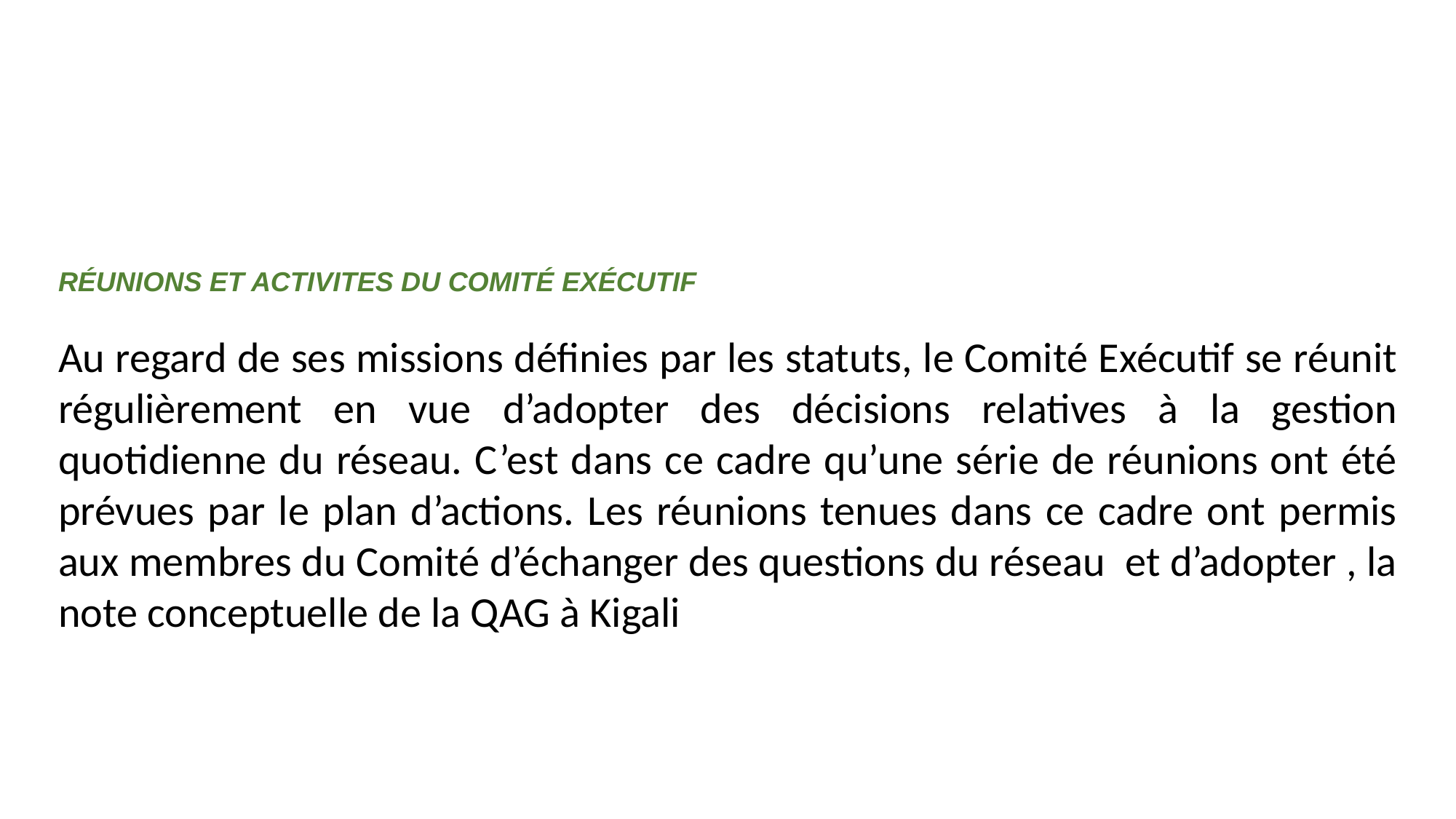

RÉUNIONS ET ACTIVITES DU COMITÉ EXÉCUTIF

Au regard de ses missions définies par les statuts, le Comité Exécutif se réunit régulièrement en vue d’adopter des décisions relatives à la gestion quotidienne du réseau. C’est dans ce cadre qu’une série de réunions ont été prévues par le plan d’actions. Les réunions tenues dans ce cadre ont permis aux membres du Comité d’échanger des questions du réseau  et d’adopter , la note conceptuelle de la QAG à Kigali